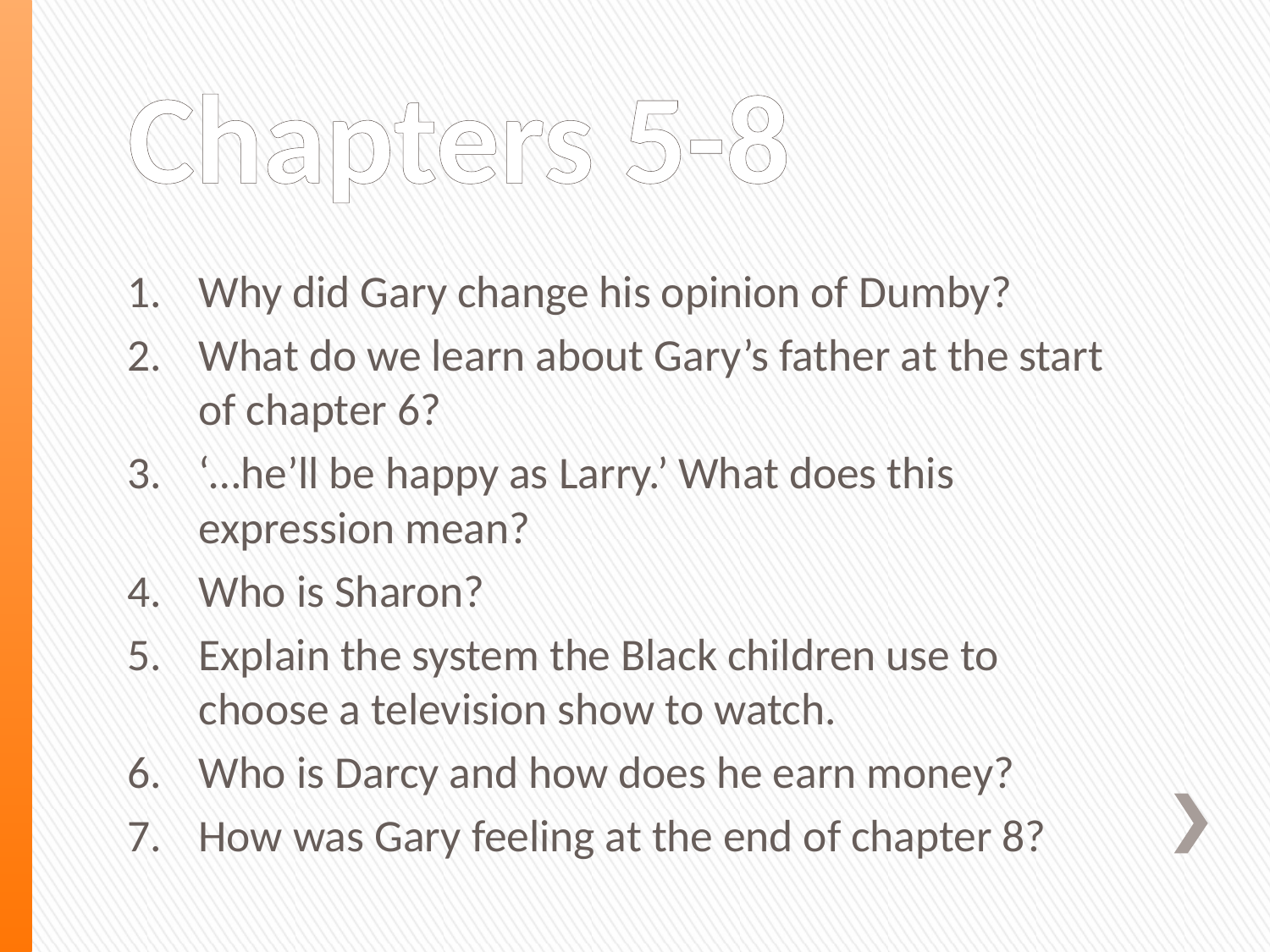

# Chapters 5-8
Why did Gary change his opinion of Dumby?
What do we learn about Gary’s father at the start of chapter 6?
‘…he’ll be happy as Larry.’ What does this expression mean?
Who is Sharon?
Explain the system the Black children use to choose a television show to watch.
Who is Darcy and how does he earn money?
How was Gary feeling at the end of chapter 8?